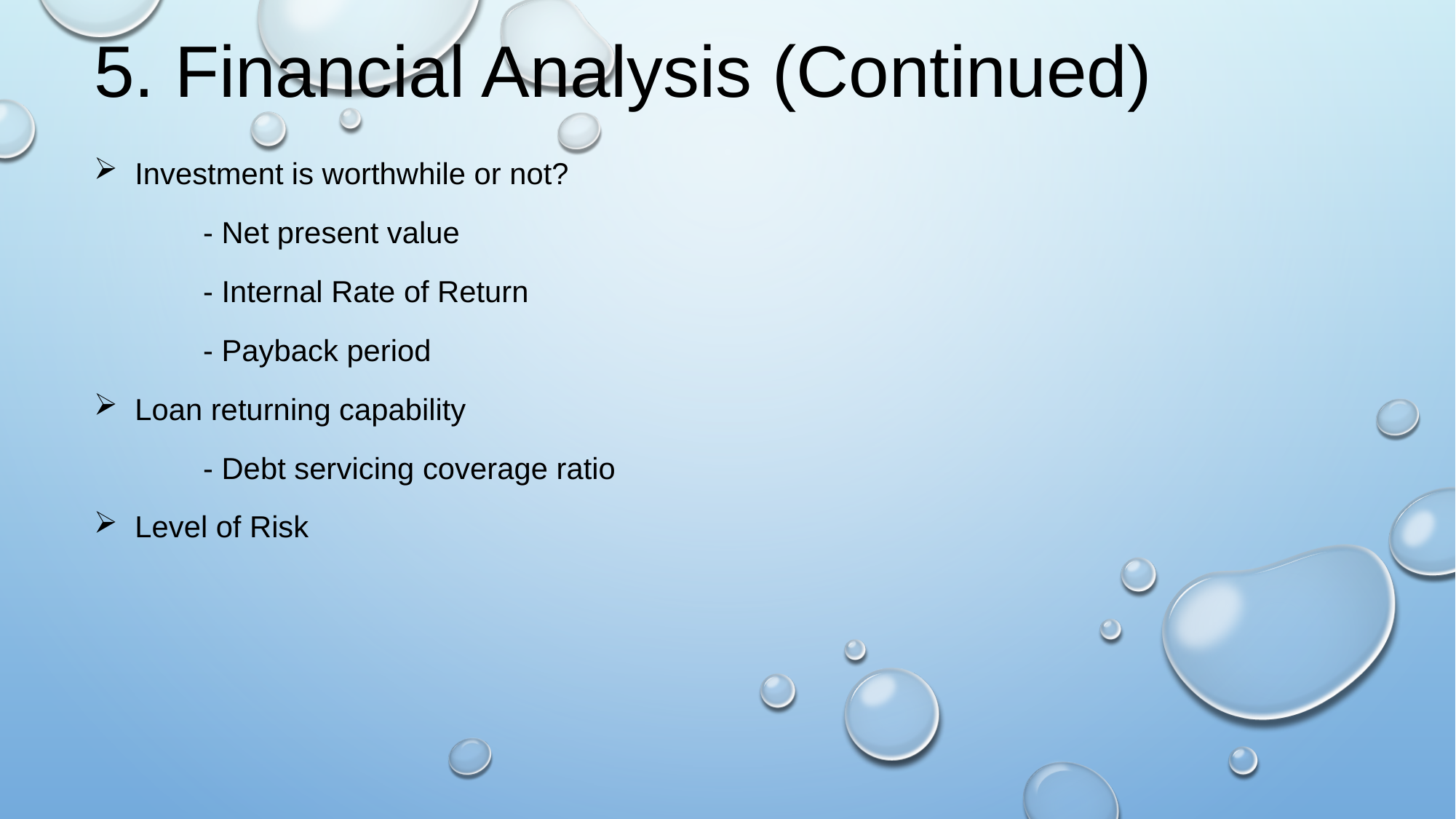

# 5. Financial Analysis (Continued)
Investment is worthwhile or not?
	- Net present value
	- Internal Rate of Return
	- Payback period
Loan returning capability
	- Debt servicing coverage ratio
Level of Risk